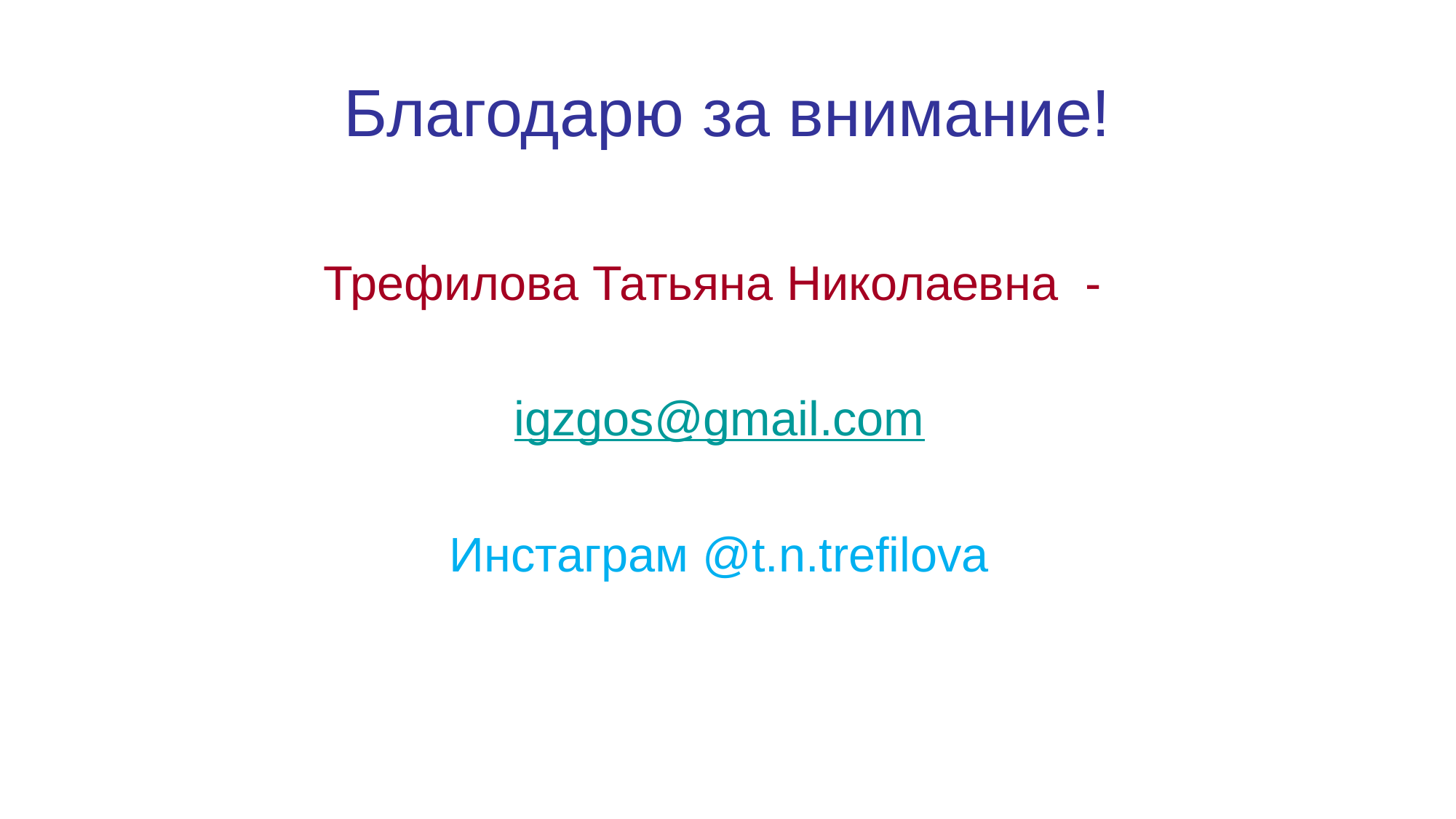

Благодарю за внимание!

Трефилова Татьяна Николаевна  -

igzgos@gmail.com

Инстаграм @t.n.trefilova